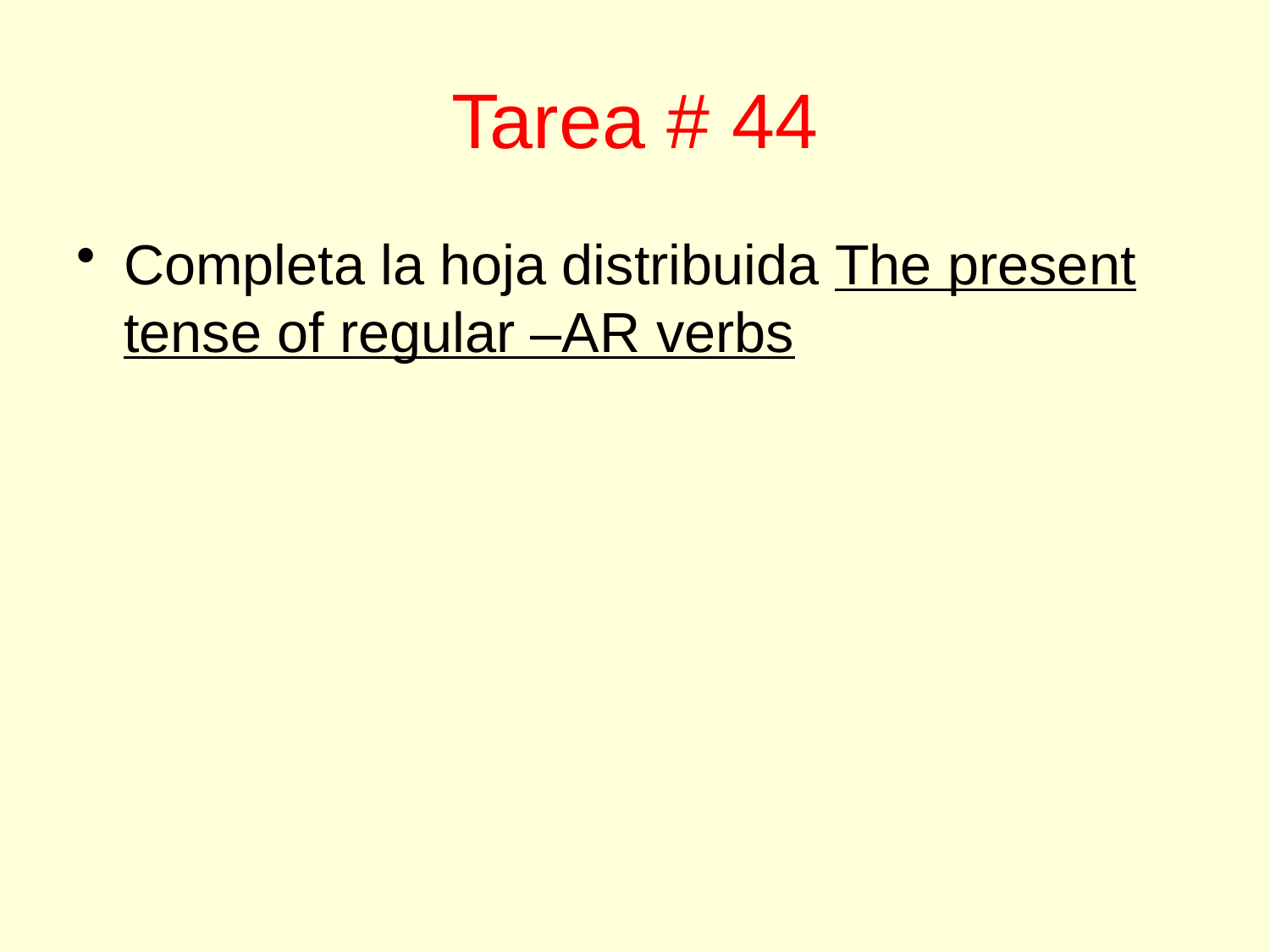

# Tarea # 44
Completa la hoja distribuida The present tense of regular –AR verbs